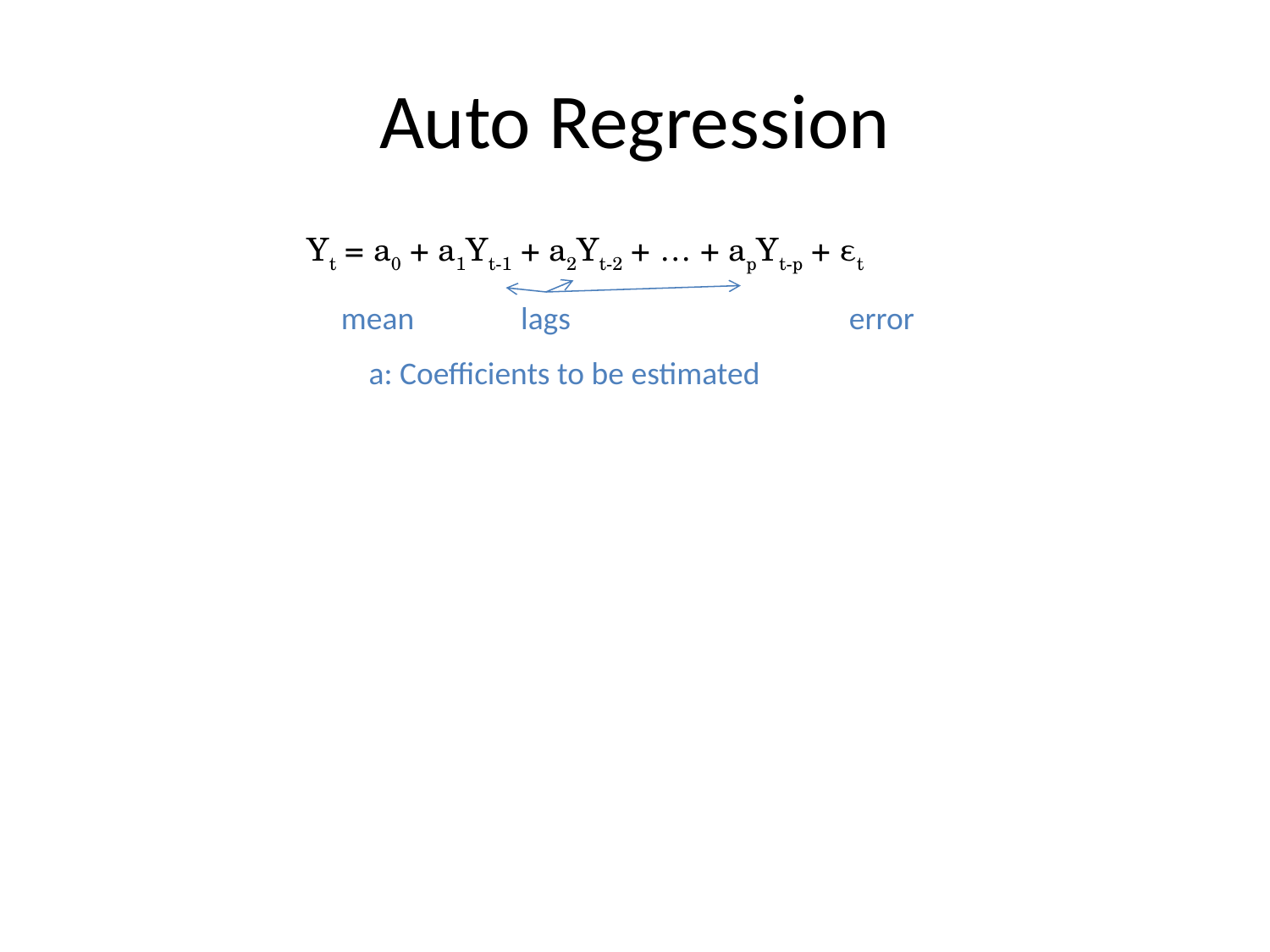

# Auto Regression
Yt = a0 + a1Yt-1 + a2Yt-2 + … + apYt-p + εt
mean
lags
error
a: Coefficients to be estimated